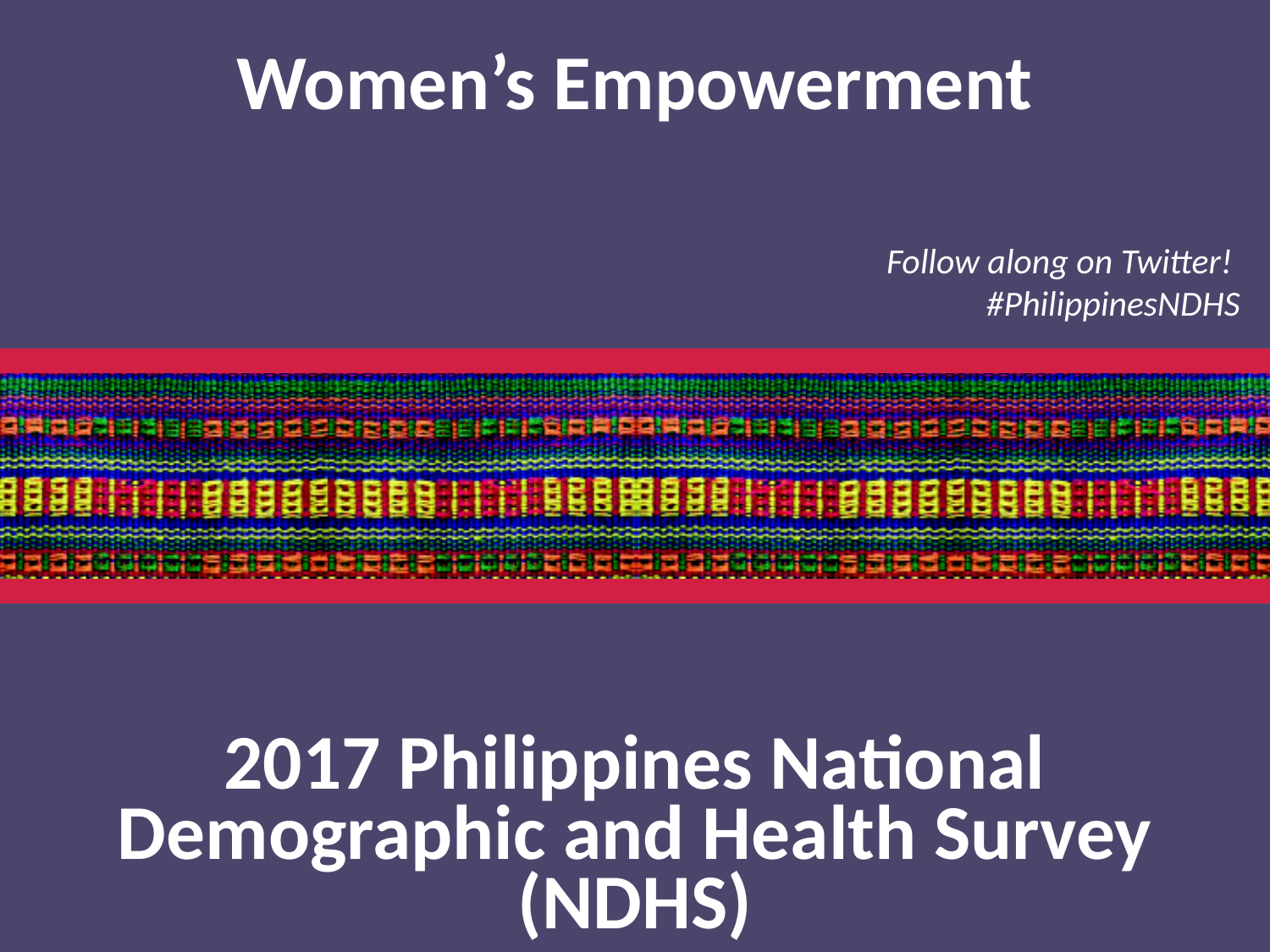

Women’s Empowerment
Follow along on Twitter!
#PhilippinesNDHS